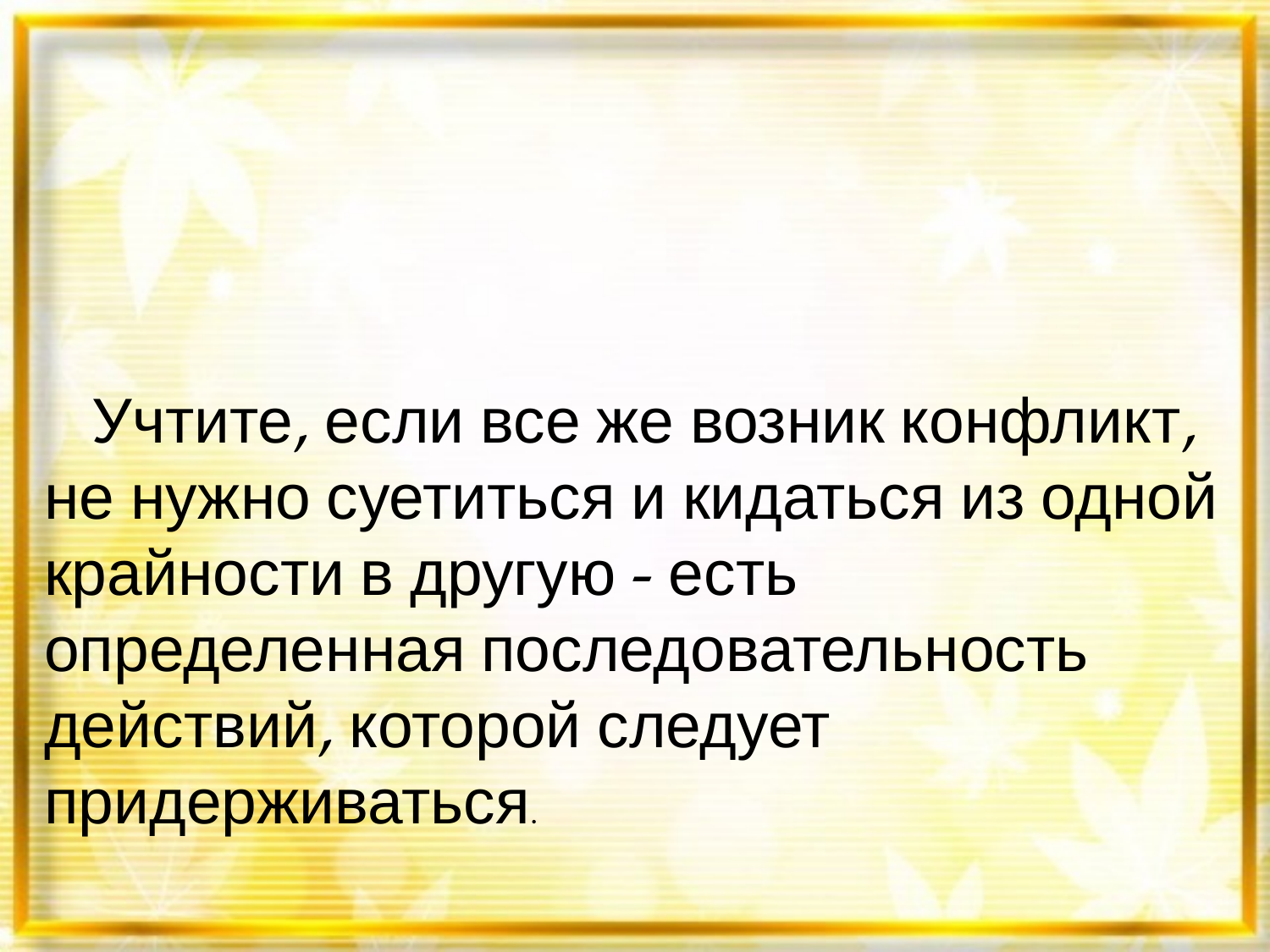

Учтите, если все же возник конфликт, не нужно суетиться и кидаться из одной крайности в другую - есть определенная последовательность действий, которой следует придерживаться.